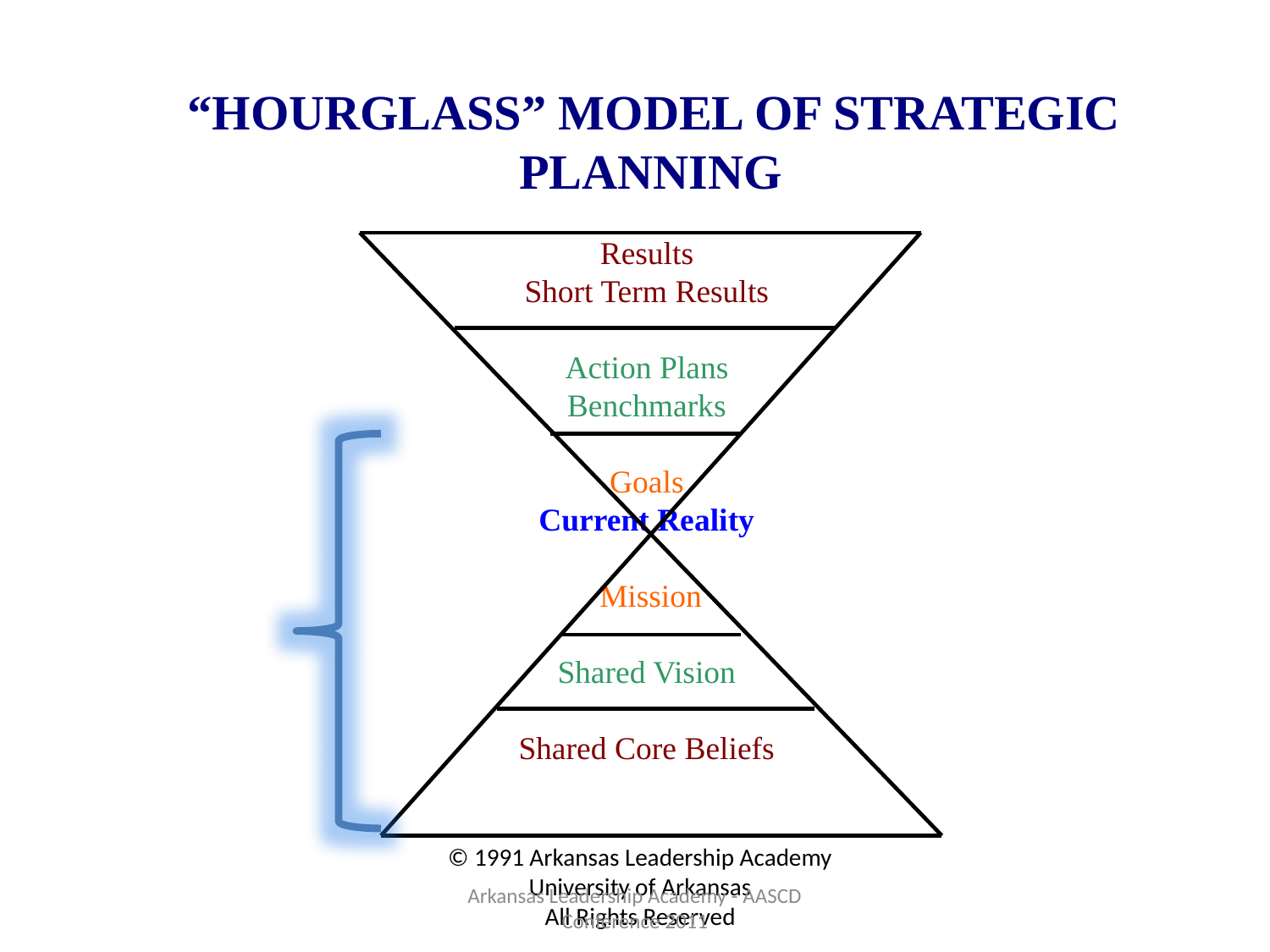

“HOURGLASS” MODEL OF STRATEGIC PLANNING

Results
Short Term Results

Action Plans
Benchmarks

Goals
Current Reality

Mission

Shared Vision

Shared Core Beliefs

© 1991 Arkansas Leadership Academy
University of Arkansas
All Rights Reserved
Arkansas Leadership Academy - AASCD Conference 2011